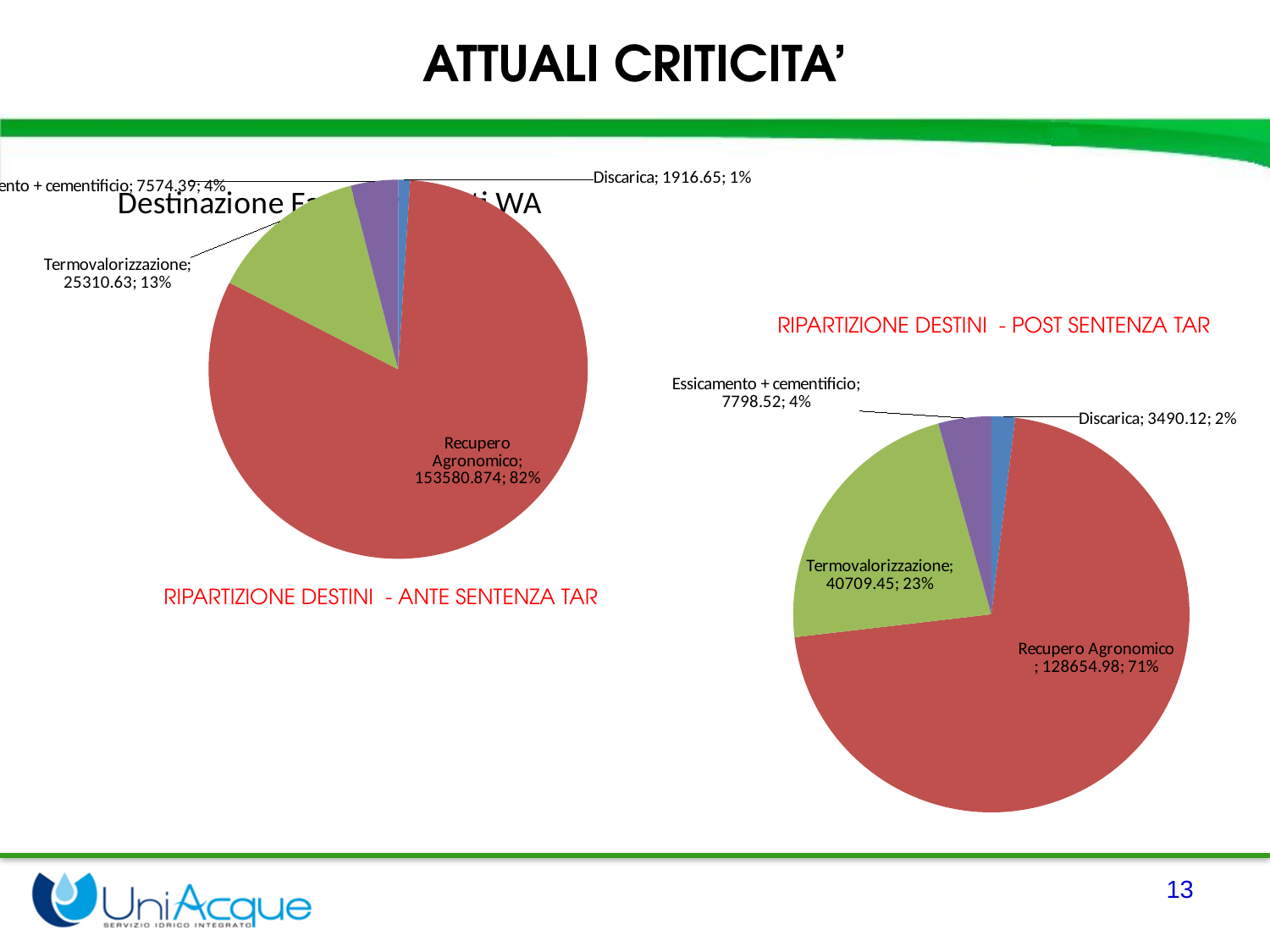

ATTUALI CRITICITA’

### Chart

| Category |  |
|---|---|
| Discarica | 1916.65 |
| Recupero Agronomico | 153580.87399999998 |
| Termovalorizzazione | 25310.629999999997 |
| Essicamento + cementificio | 7574.389999999999 |

### Chart: Destinazione Fanghi Prodotti WA

| Category |
|---|
RIPARTIZIONE DESTINI  - POST SENTENZA TAR

### Chart

| Category |  |
|---|---|
| Discarica | 3490.12 |
| Recupero Agronomico  | 128654.98000000001 |
| Termovalorizzazione | 40709.45 |
| Essicamento + cementificio | 7798.52 |
RIPARTIZIONE DESTINI  - ANTE SENTENZA TAR
13